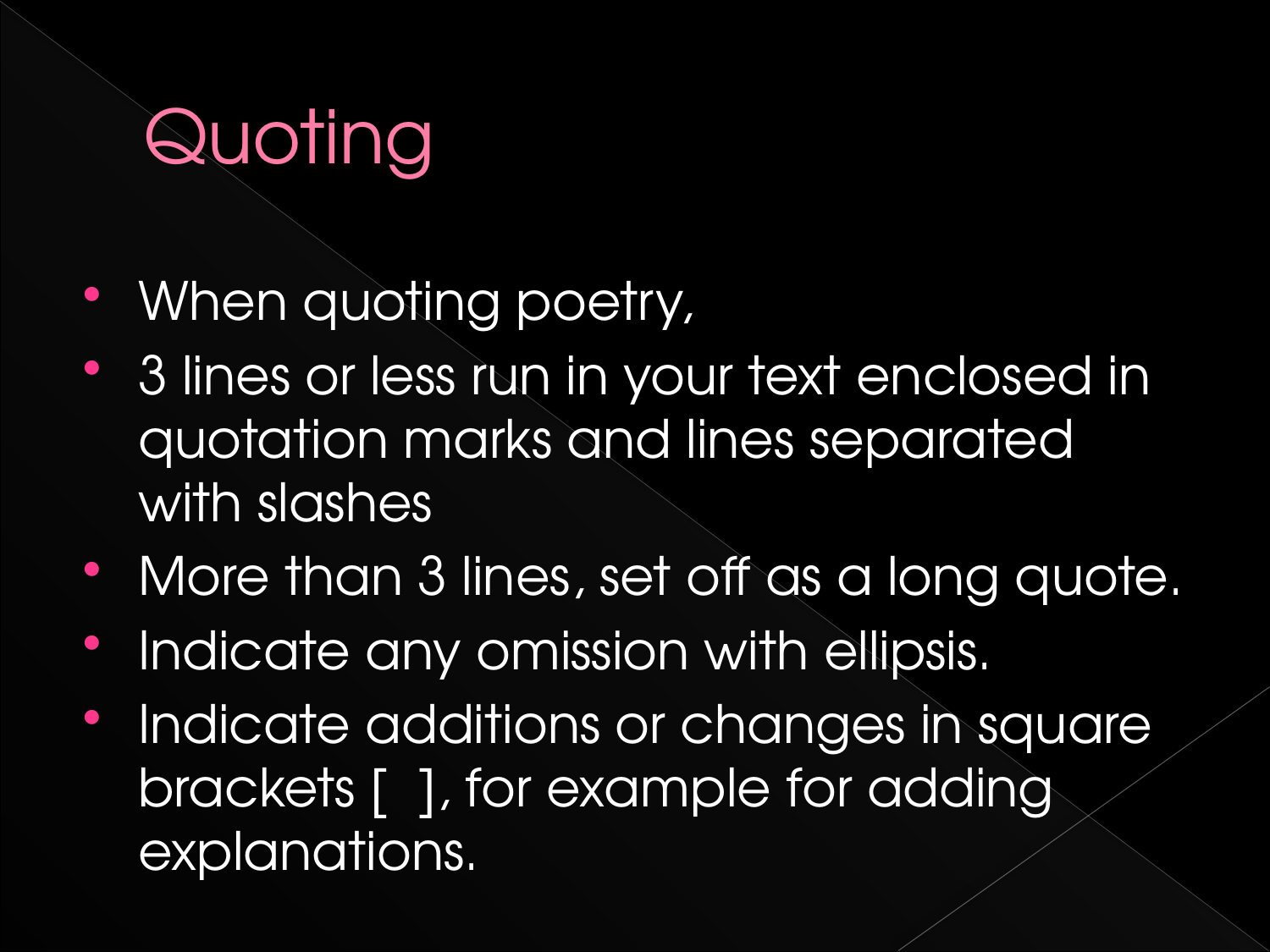

# Quoting
When quoting poetry,
3 lines or less run in your text enclosed in quotation marks and lines separated with slashes
More than 3 lines, set off as a long quote.
Indicate any omission with ellipsis.
Indicate additions or changes in square brackets [  ], for example for adding explanations.